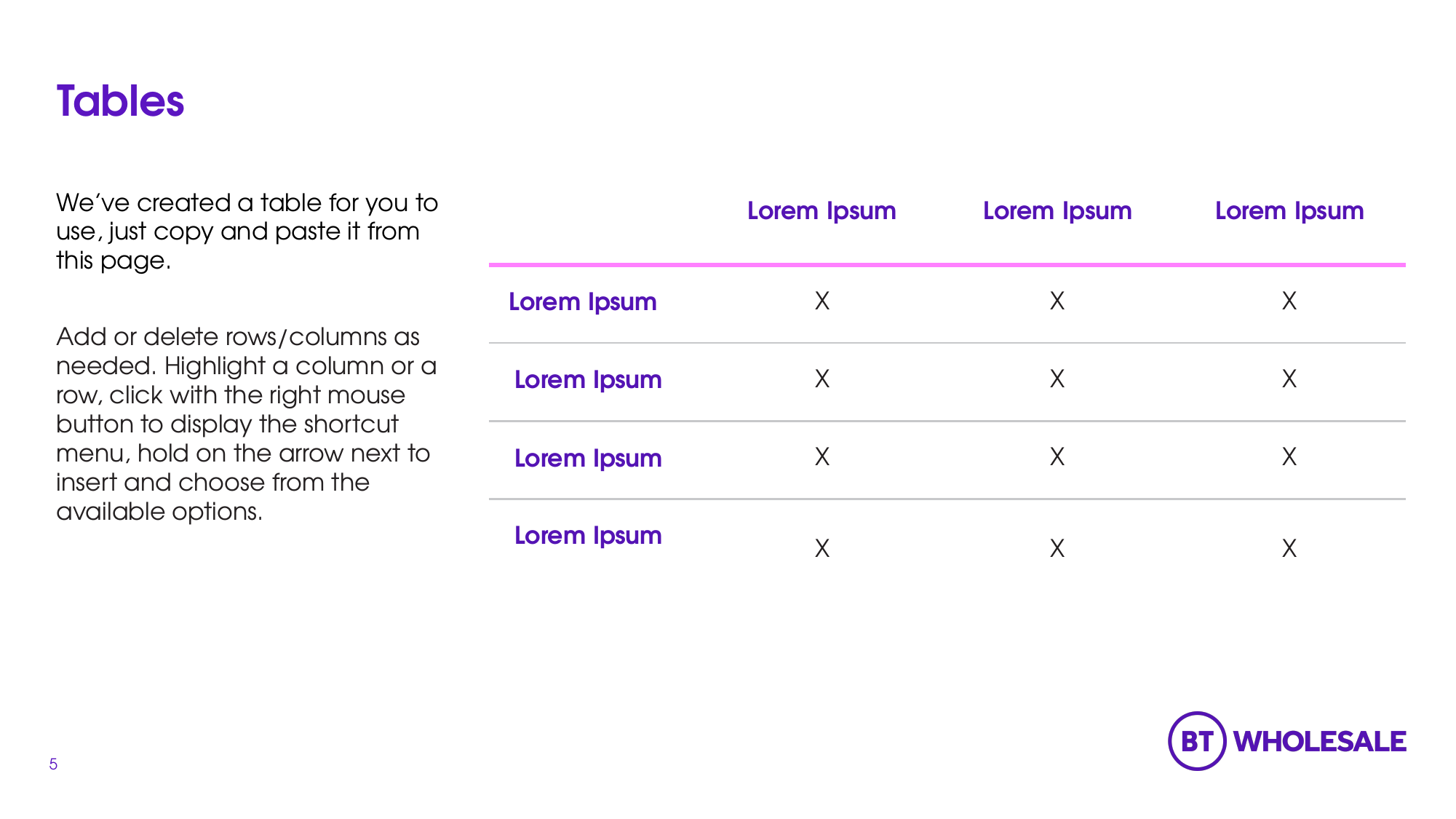

# Tables
We’ve created a table for you to use, just copy and paste it from this page.

Add or delete rows/columns as needed. Highlight a column or a row, click with the right mouse button to display the shortcut menu, hold on the arrow next to insert and choose from the available options.

|  | Lorem Ipsum | Lorem Ipsum | Lorem Ipsum |
| --- | --- | --- | --- |
| Lorem Ipsum | X | X | X |
| Lorem Ipsum | X | X | X |
| Lorem Ipsum | X | X | X |
| Lorem Ipsum | X | X | X |